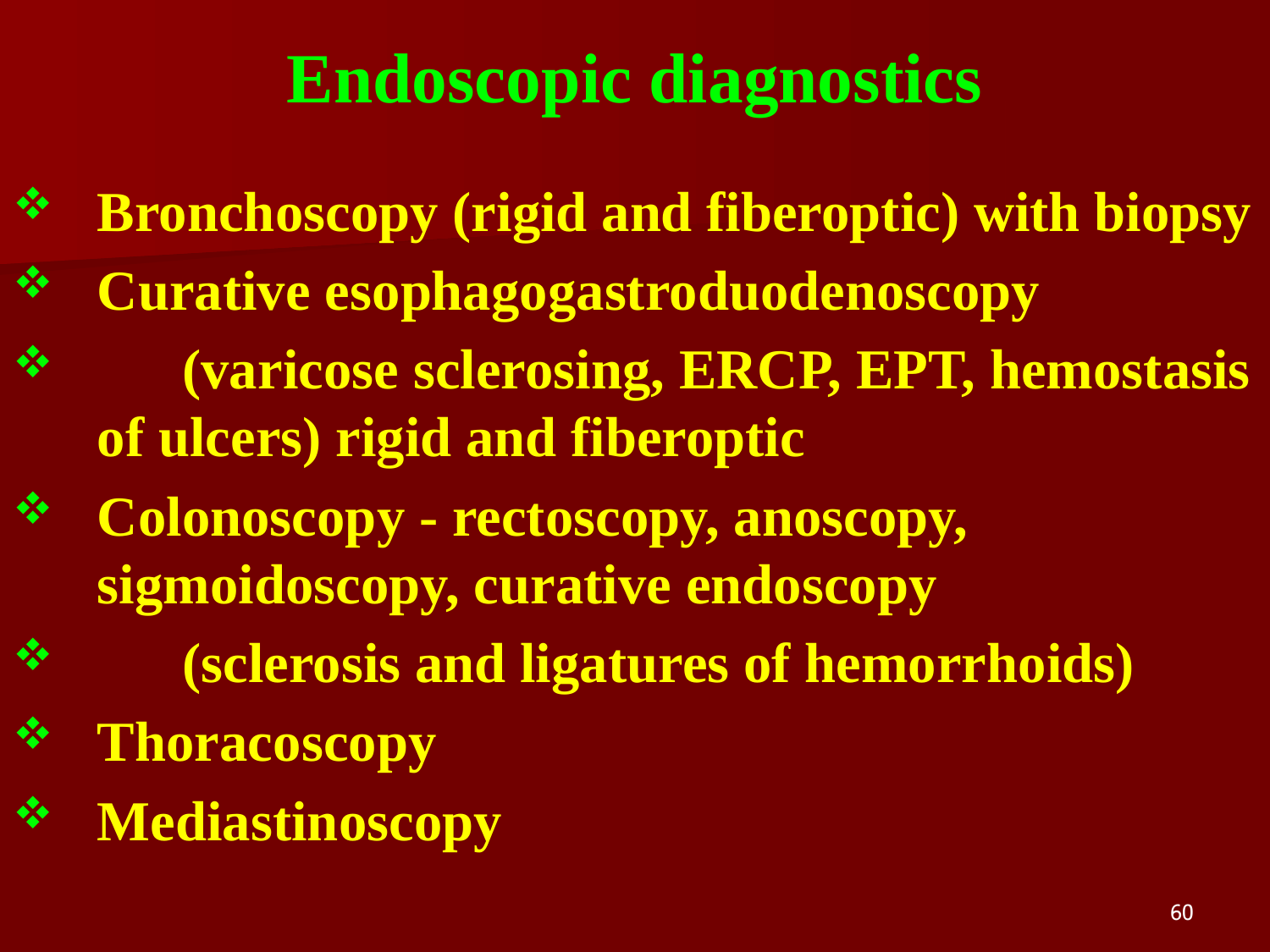

# Endoscopic diagnostics
Bronchoscopy (rigid and fiberoptic) with biopsy
Curative esophagogastroduodenoscopy
      (varicose sclerosing, ERCP, EPT, hemostasis of ulcers) rigid and fiberoptic
Colonoscopy - rectoscopy, anoscopy, sigmoidoscopy, curative endoscopy
      (sclerosis and ligatures of hemorrhoids)
Thoracoscopy
Mediastinoscopy
60